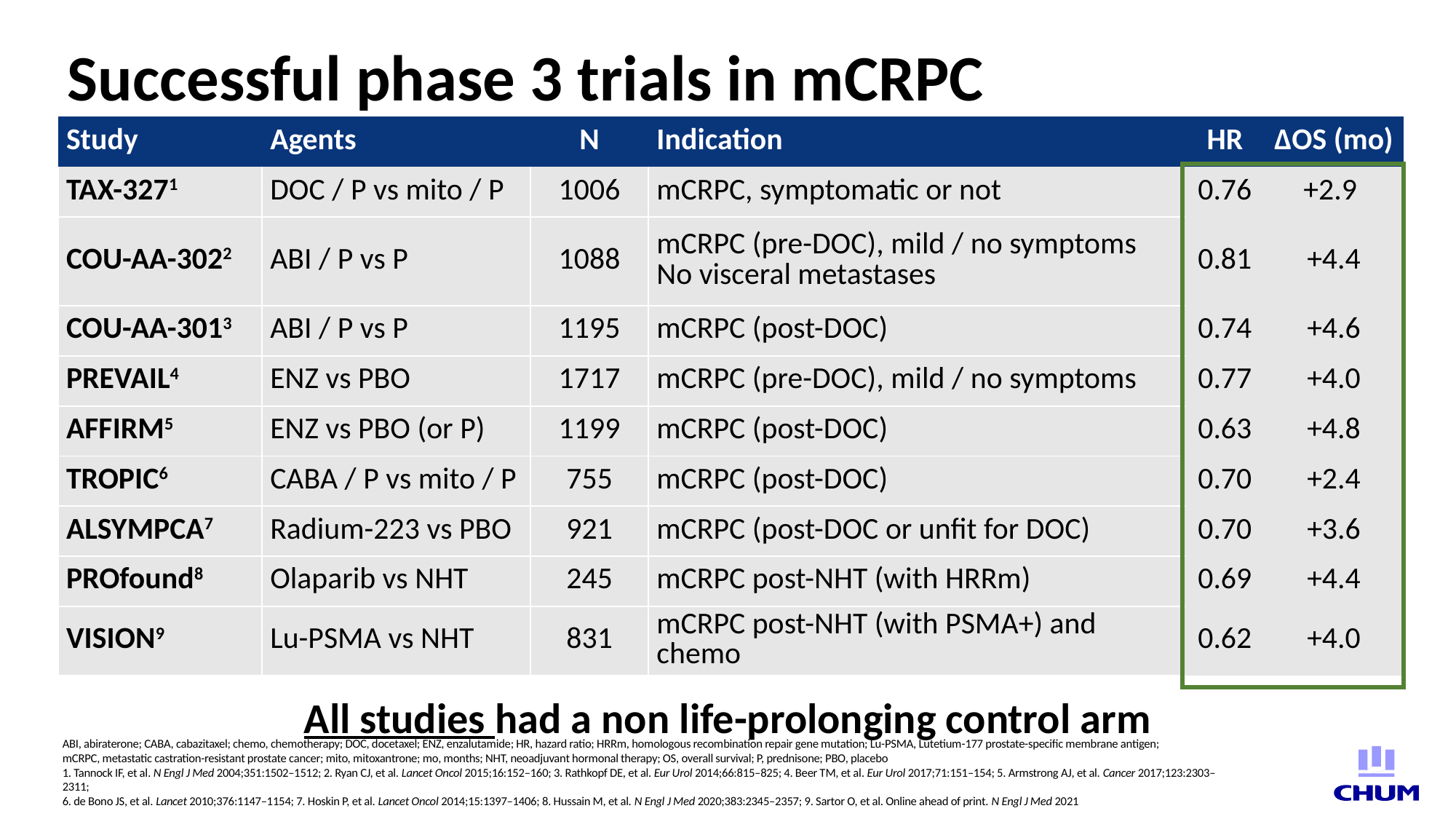

# Successful phase 3 trials in mCRPC
| Study | Agents | N | Indication | HR | ∆OS (mo) |
| --- | --- | --- | --- | --- | --- |
| TAX-3271 | DOC / P vs mito / P | 1006 | mCRPC, symptomatic or not | 0.76 | +2.9 |
| COU-AA-3022 | ABI / P vs P | 1088 | mCRPC (pre-DOC), mild / no symptoms No visceral metastases | 0.81 | +4.4 |
| COU-AA-3013 | ABI / P vs P | 1195 | mCRPC (post-DOC) | 0.74 | +4.6 |
| PREVAIL4 | ENZ vs PBO | 1717 | mCRPC (pre-DOC), mild / no symptoms | 0.77 | +4.0 |
| AFFIRM5 | ENZ vs PBO (or P) | 1199 | mCRPC (post-DOC) | 0.63 | +4.8 |
| TROPIC6 | CABA / P vs mito / P | 755 | mCRPC (post-DOC) | 0.70 | +2.4 |
| ALSYMPCA7 | Radium-223 vs PBO | 921 | mCRPC (post-DOC or unfit for DOC) | 0.70 | +3.6 |
| PROfound8 | Olaparib vs NHT | 245 | mCRPC post-NHT (with HRRm) | 0.69 | +4.4 |
| VISION9 | Lu-PSMA vs NHT | 831 | mCRPC post-NHT (with PSMA+) and chemo | 0.62 | +4.0 |

All studies had a non life-prolonging control arm
ABI, abiraterone; CABA, cabazitaxel; chemo, chemotherapy; DOC, docetaxel; ENZ, enzalutamide; HR, hazard ratio; HRRm, homologous recombination repair gene mutation; Lu-PSMA, Lutetium-177 prostate-specific membrane antigen;
mCRPC, metastatic castration-resistant prostate cancer; mito, mitoxantrone; mo, months; NHT, neoadjuvant hormonal therapy; OS, overall survival; P, prednisone; PBO, placebo
1. Tannock IF, et al. N Engl J Med 2004;351:1502–1512; 2. Ryan CJ, et al. Lancet Oncol 2015;16:152–160; 3. Rathkopf DE, et al. Eur Urol 2014;66:815–825; 4. Beer TM, et al. Eur Urol 2017;71:151–154; 5. Armstrong AJ, et al. Cancer 2017;123:2303–2311;
6. de Bono JS, et al. Lancet 2010;376:1147–1154; 7. Hoskin P, et al. Lancet Oncol 2014;15:1397–1406; 8. Hussain M, et al. N Engl J Med 2020;383:2345–2357; 9. Sartor O, et al. Online ahead of print. N Engl J Med 2021